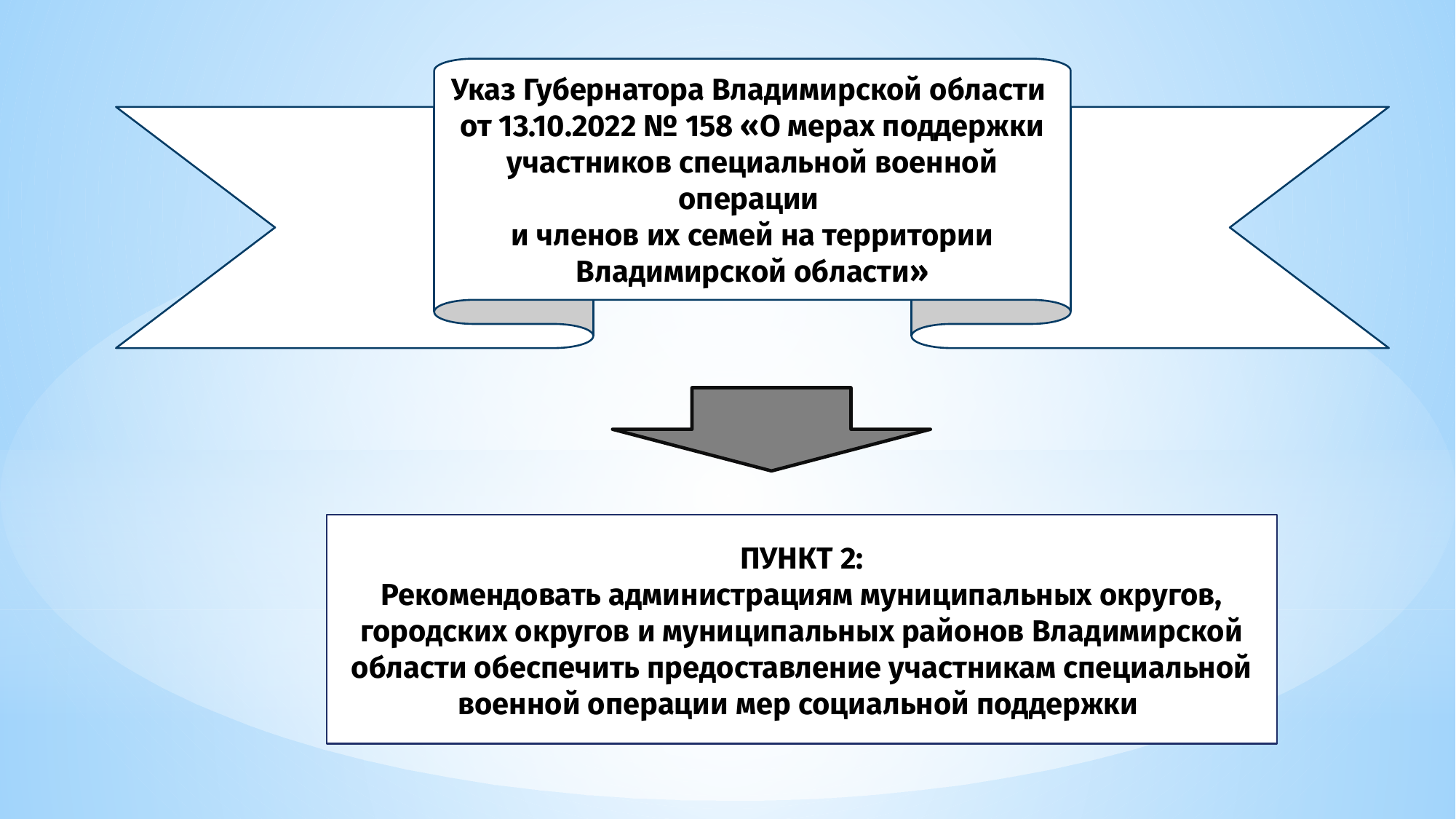

Указ Губернатора Владимирской области
от 13.10.2022 № 158 «О мерах поддержки участников специальной военной операции
и членов их семей на территории Владимирской области»

ПУНКТ 2:
Рекомендовать администрациям муниципальных округов, городских округов и муниципальных районов Владимирской области обеспечить предоставление участникам специальной военной операции мер социальной поддержки